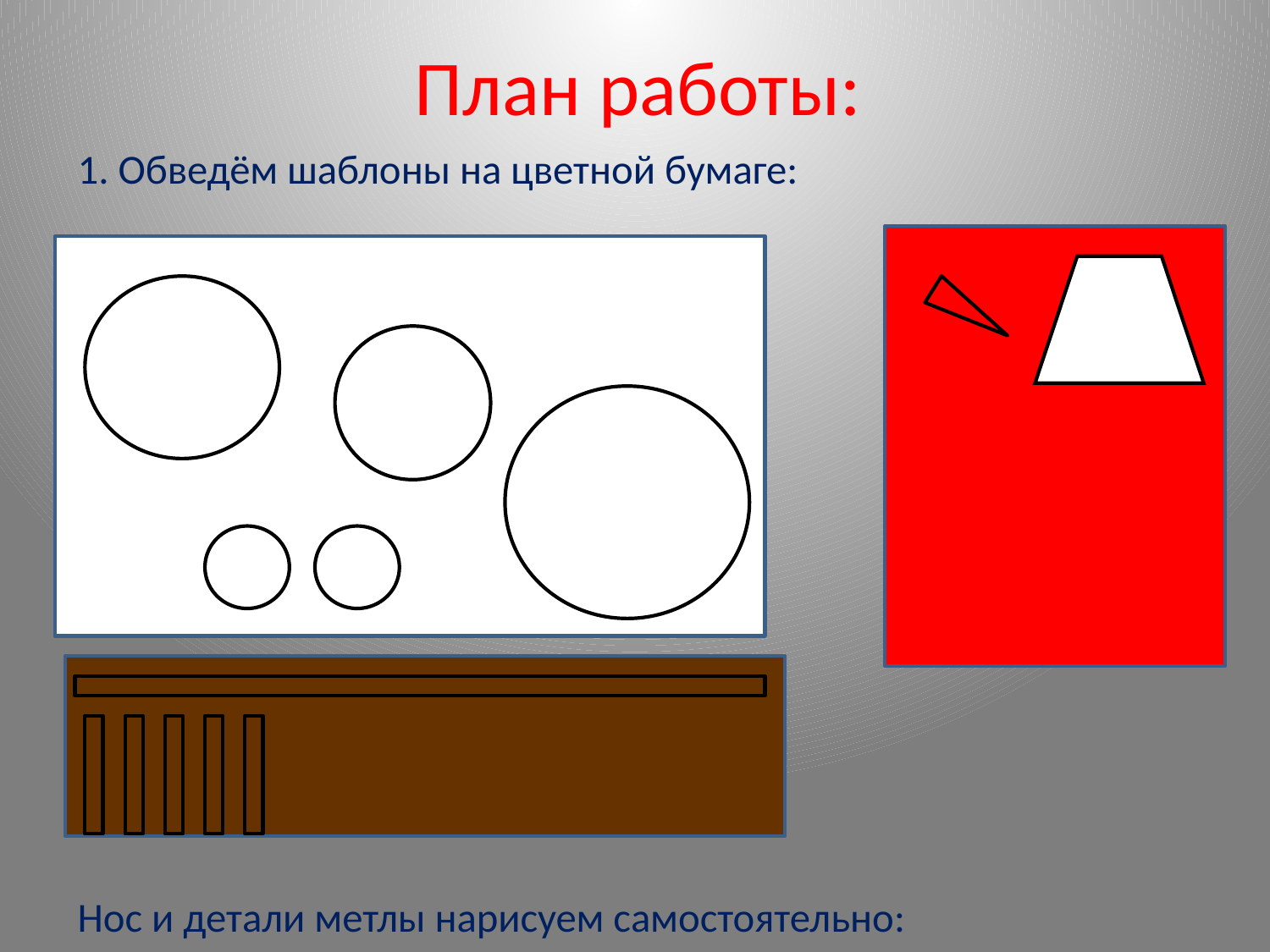

# План работы:
1. Обведём шаблоны на цветной бумаге:

Нос и детали метлы нарисуем самостоятельно: